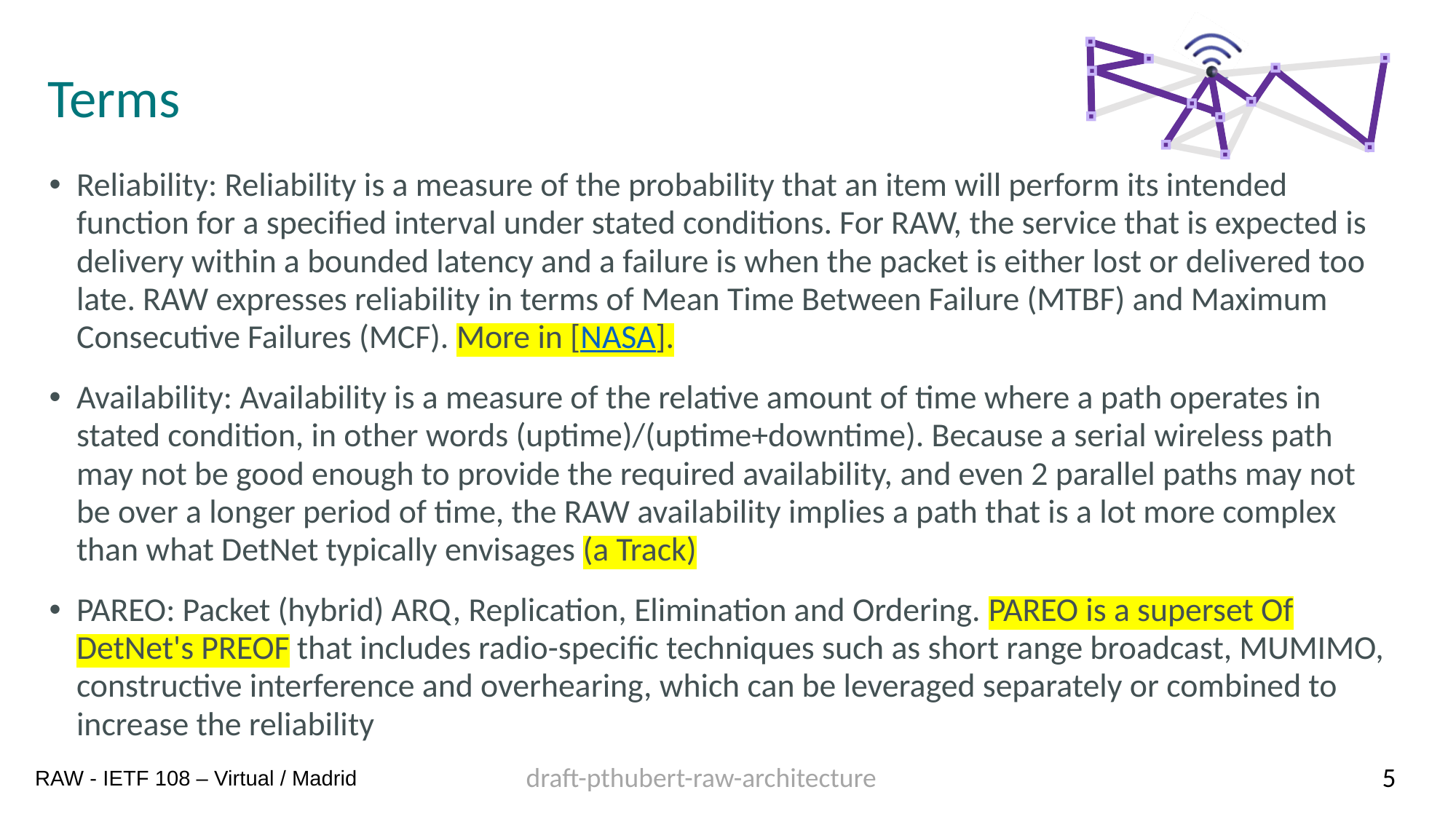

# Terms
Reliability: Reliability is a measure of the probability that an item will perform its intended function for a specified interval under stated conditions. For RAW, the service that is expected is delivery within a bounded latency and a failure is when the packet is either lost or delivered too late. RAW expresses reliability in terms of Mean Time Between Failure (MTBF) and Maximum Consecutive Failures (MCF). More in [NASA].
Availability: Availability is a measure of the relative amount of time where a path operates in stated condition, in other words (uptime)/(uptime+downtime). Because a serial wireless path may not be good enough to provide the required availability, and even 2 parallel paths may not be over a longer period of time, the RAW availability implies a path that is a lot more complex than what DetNet typically envisages (a Track)
PAREO: Packet (hybrid) ARQ, Replication, Elimination and Ordering. PAREO is a superset Of DetNet's PREOF that includes radio-specific techniques such as short range broadcast, MUMIMO, constructive interference and overhearing, which can be leveraged separately or combined to increase the reliability
5
draft-pthubert-raw-architecture